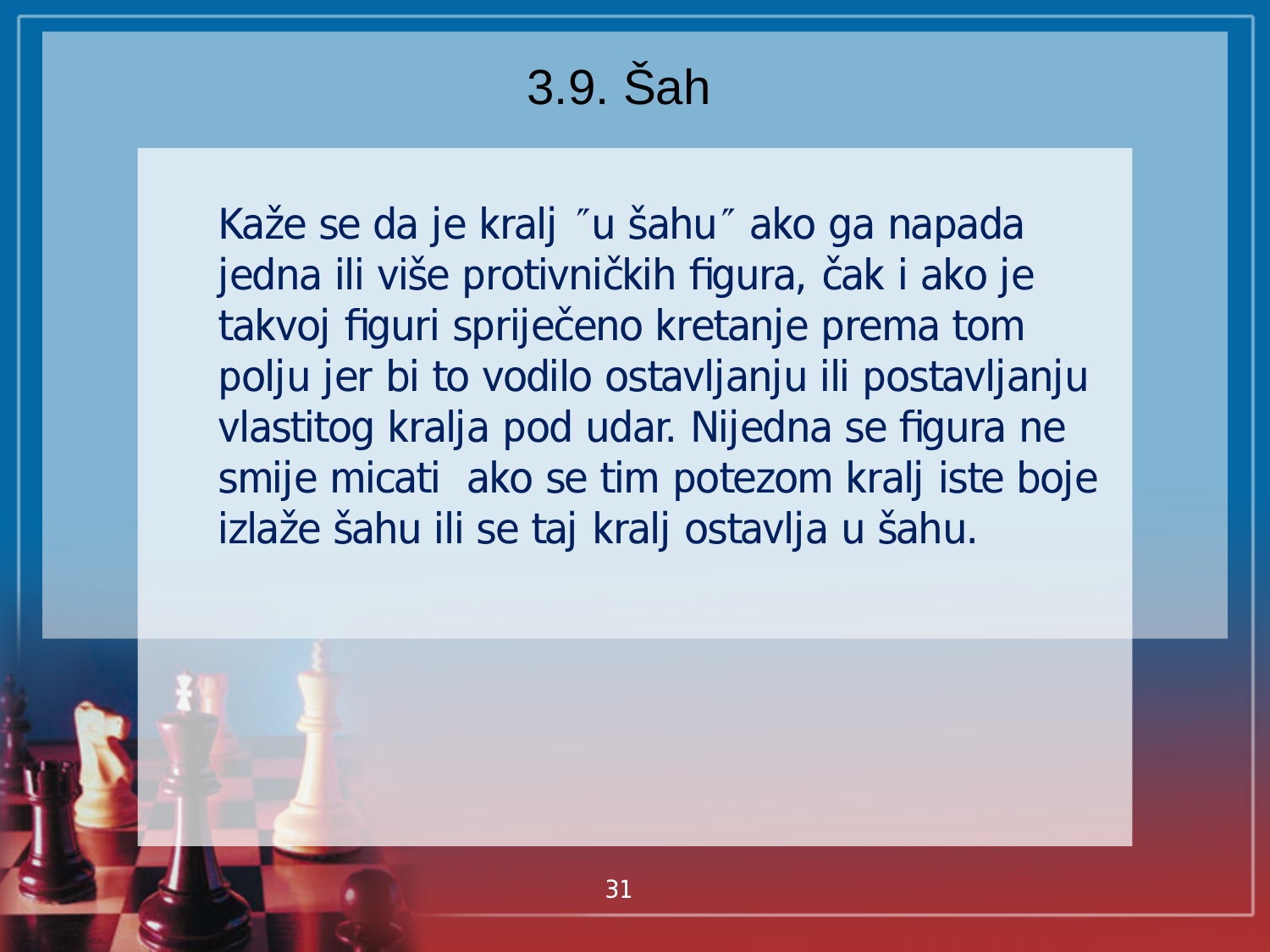

# 3.9. Šah
	Kaže se da je kralj ″u šahu″ ako ga napada jedna ili više protivničkih figura, čak i ako je takvoj figuri spriječeno kretanje prema tom polju jer bi to vodilo ostavljanju ili postavljanju vlastitog kralja pod udar. Nijedna se figura ne smije micati  ako se tim potezom kralj iste boje izlaže šahu ili se taj kralj ostavlja u šahu.
31